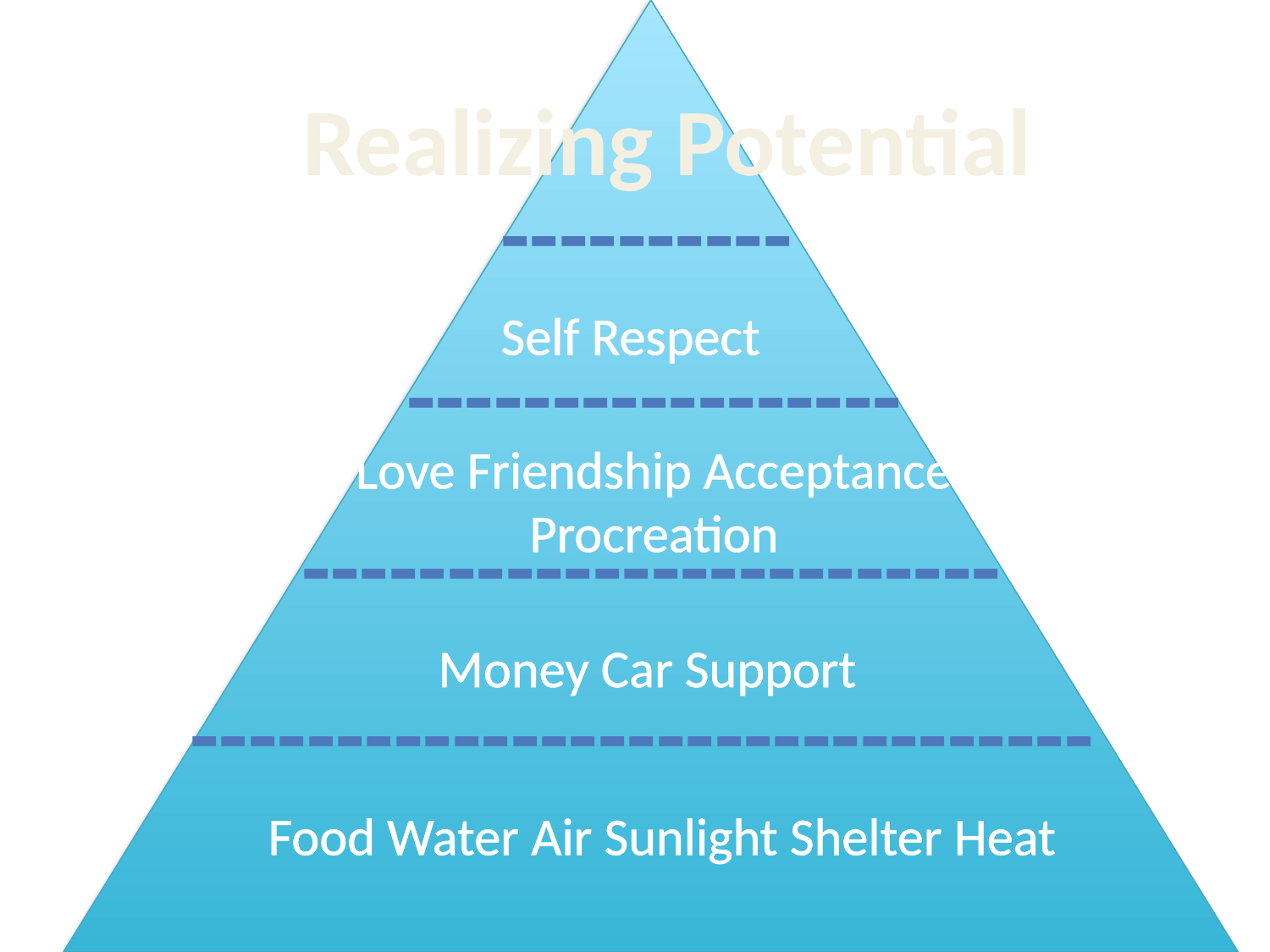

Realizing Potential
----------
#
Self Respect
-----------------
Love Friendship Acceptance
Procreation
------------------------

Money Car Support
-------------------------------
Food Water Air Sunlight Shelter Heat